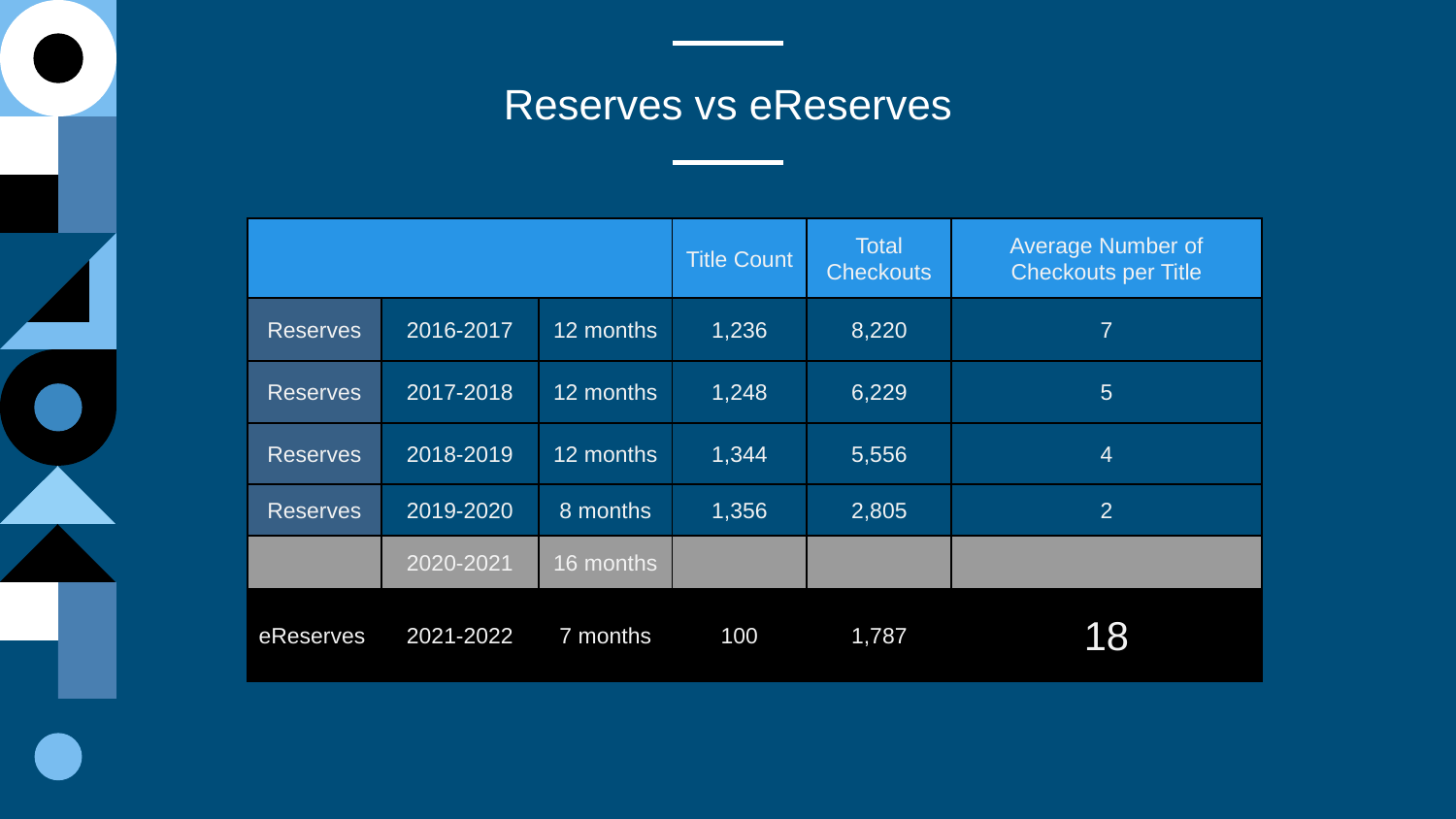

# Reserves vs eReserves
|  |  |  | Title Count | Total Checkouts | Average Number of Checkouts per Title |
| --- | --- | --- | --- | --- | --- |
| Reserves | 2016-2017 | 12 months | 1,236 | 8,220 | 7 |
| Reserves | 2017-2018 | 12 months | 1,248 | 6,229 | 5 |
| Reserves | 2018-2019 | 12 months | 1,344 | 5,556 | 4 |
| Reserves | 2019-2020 | 8 months | 1,356 | 2,805 | 2 |
|  | 2020-2021 | 16 months |  |  |  |
| eReserves | 2021-2022 | 7 months | 100 | 1,787 | 18 |